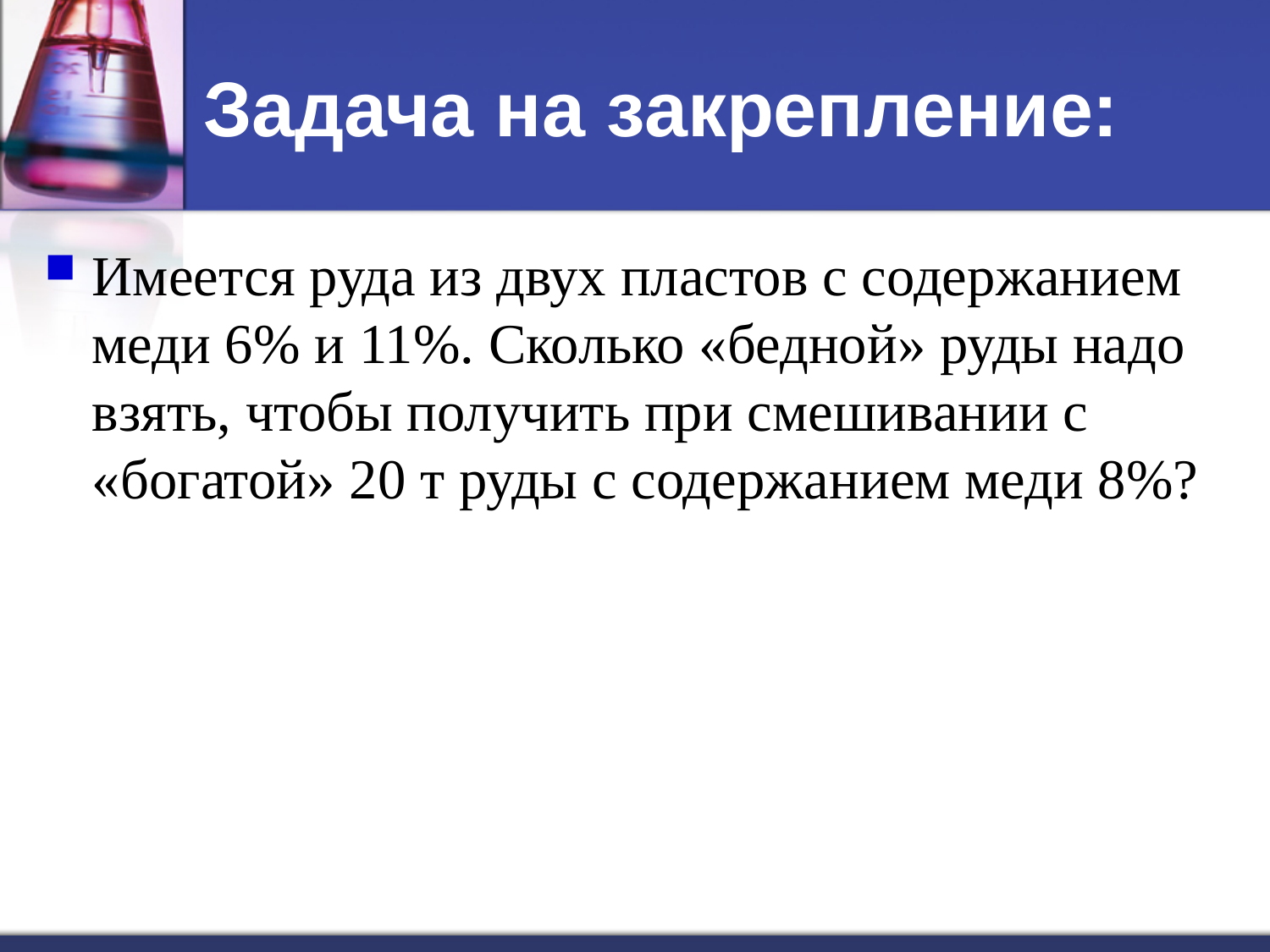

# Задача на закрепление:
Имеется руда из двух пластов с содержанием меди 6% и 11%. Сколько «бедной» руды надо взять, чтобы получить при смешивании с «богатой» 20 т руды с содержанием меди 8%?